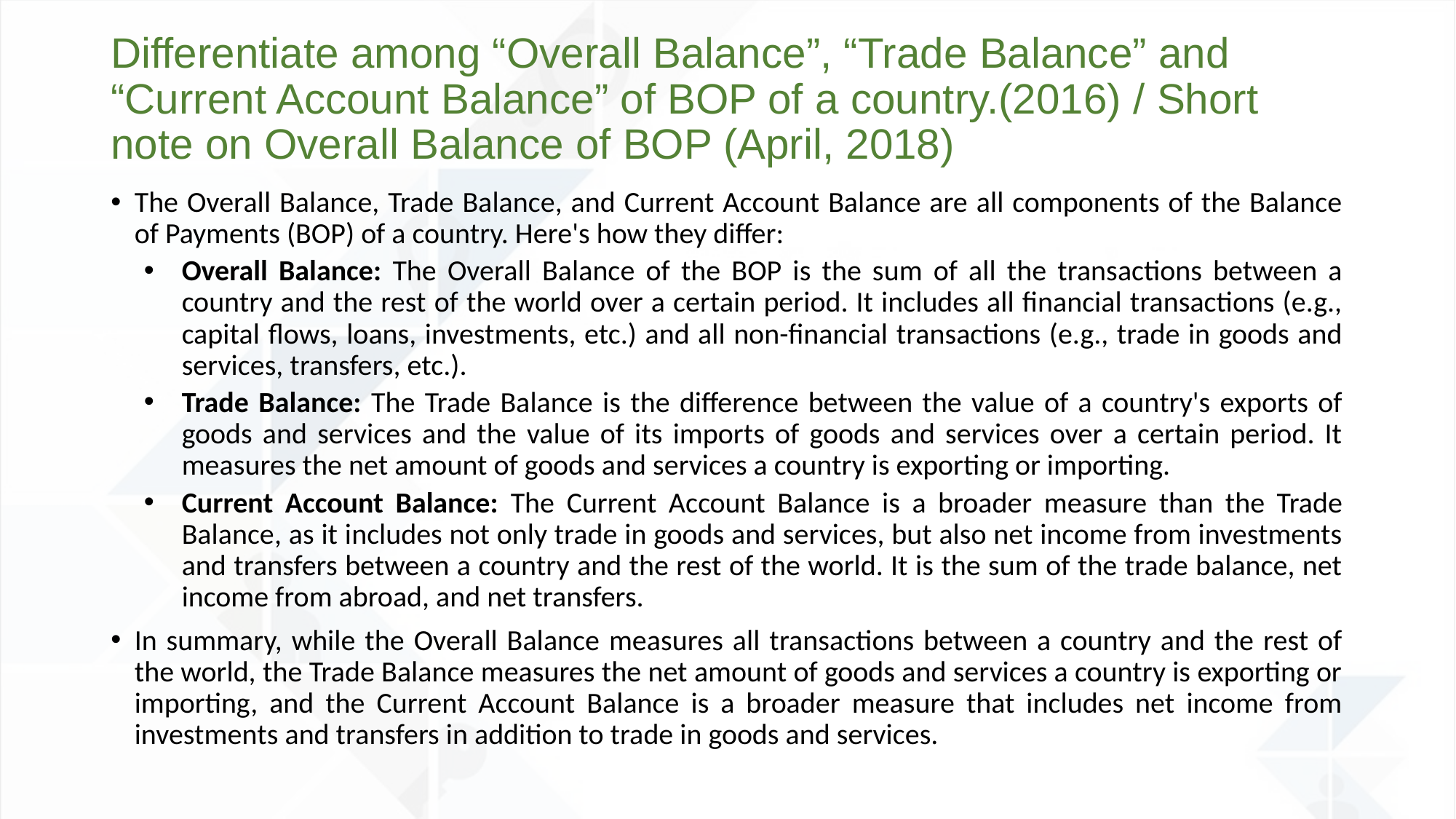

# Differentiate among “Overall Balance”, “Trade Balance” and “Current Account Balance” of BOP of a country.(2016) / Short note on Overall Balance of BOP (April, 2018)
The Overall Balance, Trade Balance, and Current Account Balance are all components of the Balance of Payments (BOP) of a country. Here's how they differ:
Overall Balance: The Overall Balance of the BOP is the sum of all the transactions between a country and the rest of the world over a certain period. It includes all financial transactions (e.g., capital flows, loans, investments, etc.) and all non-financial transactions (e.g., trade in goods and services, transfers, etc.).
Trade Balance: The Trade Balance is the difference between the value of a country's exports of goods and services and the value of its imports of goods and services over a certain period. It measures the net amount of goods and services a country is exporting or importing.
Current Account Balance: The Current Account Balance is a broader measure than the Trade Balance, as it includes not only trade in goods and services, but also net income from investments and transfers between a country and the rest of the world. It is the sum of the trade balance, net income from abroad, and net transfers.
In summary, while the Overall Balance measures all transactions between a country and the rest of the world, the Trade Balance measures the net amount of goods and services a country is exporting or importing, and the Current Account Balance is a broader measure that includes net income from investments and transfers in addition to trade in goods and services.